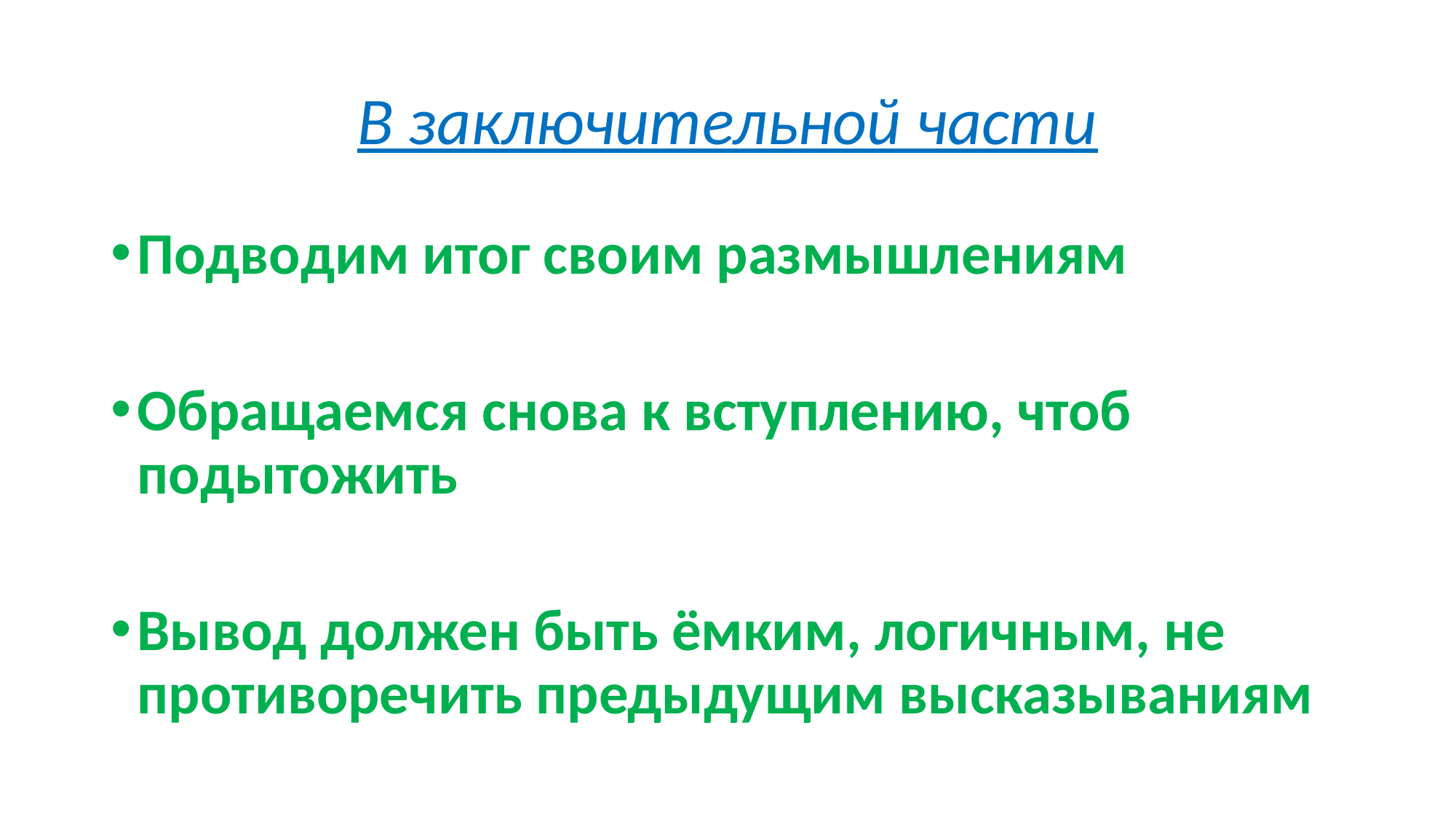

# В заключительной части
Подводим итог своим размышлениям

Обращаемся снова к вступлению, чтоб подытожить

Вывод должен быть ёмким, логичным, не противоречить предыдущим высказываниям